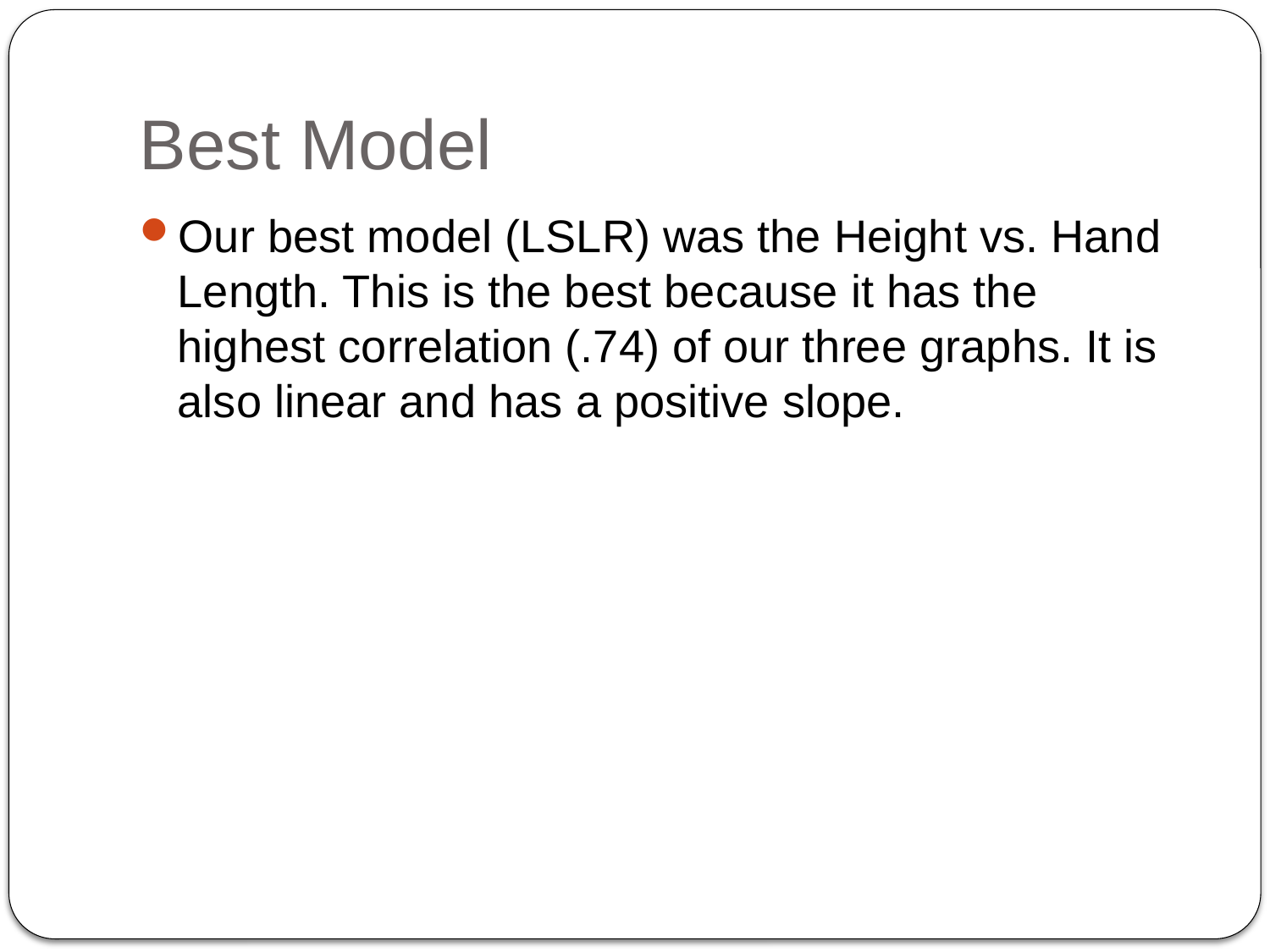

# Best Model
Our best model (LSLR) was the Height vs. Hand Length. This is the best because it has the highest correlation (.74) of our three graphs. It is also linear and has a positive slope.